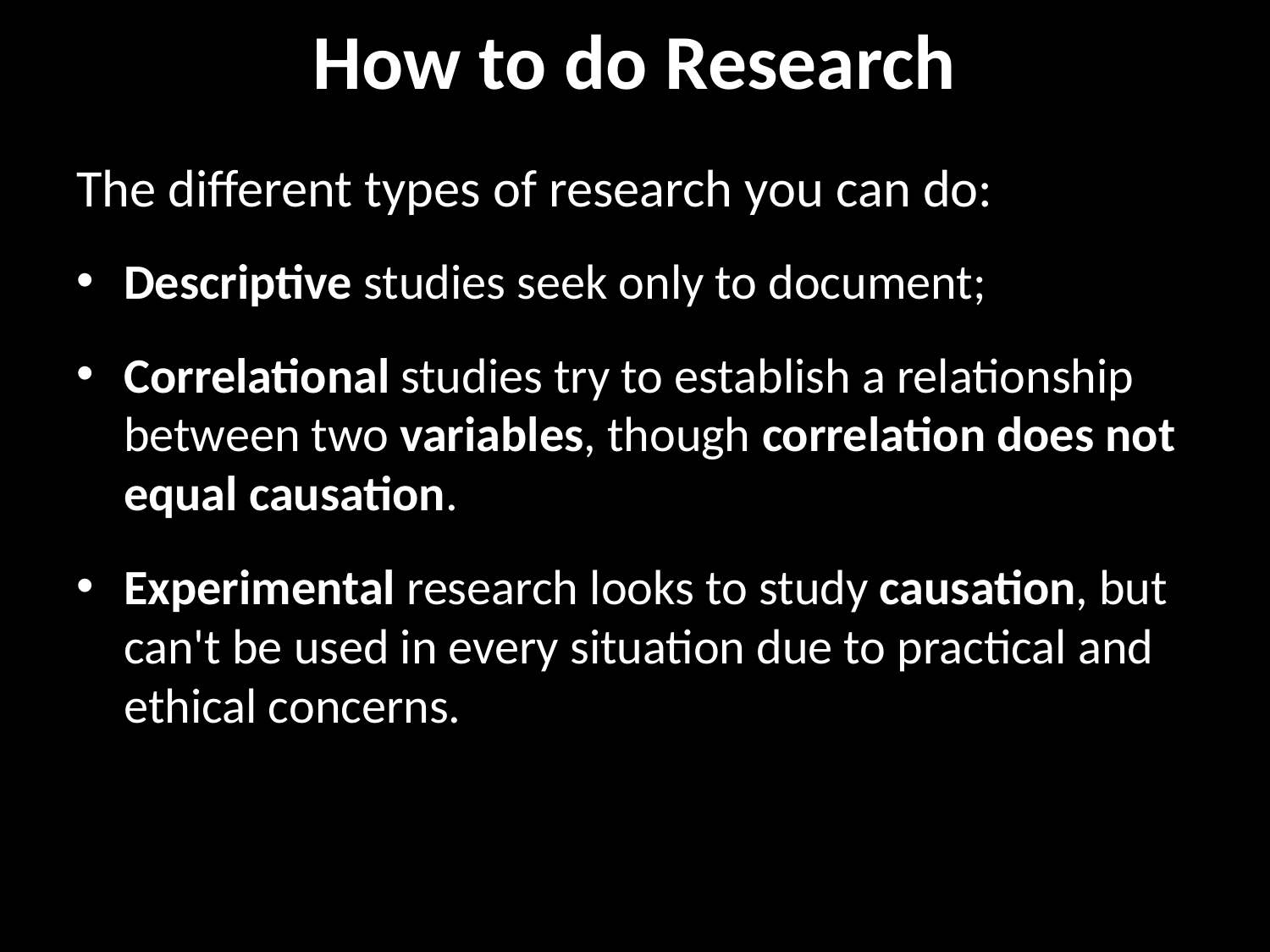

# How to do Research
The different types of research you can do:

Descriptive studies seek only to document;

Correlational studies try to establish a relationship between two variables, though correlation does not equal causation.

Experimental research looks to study causation, but can't be used in every situation due to practical and ethical concerns.